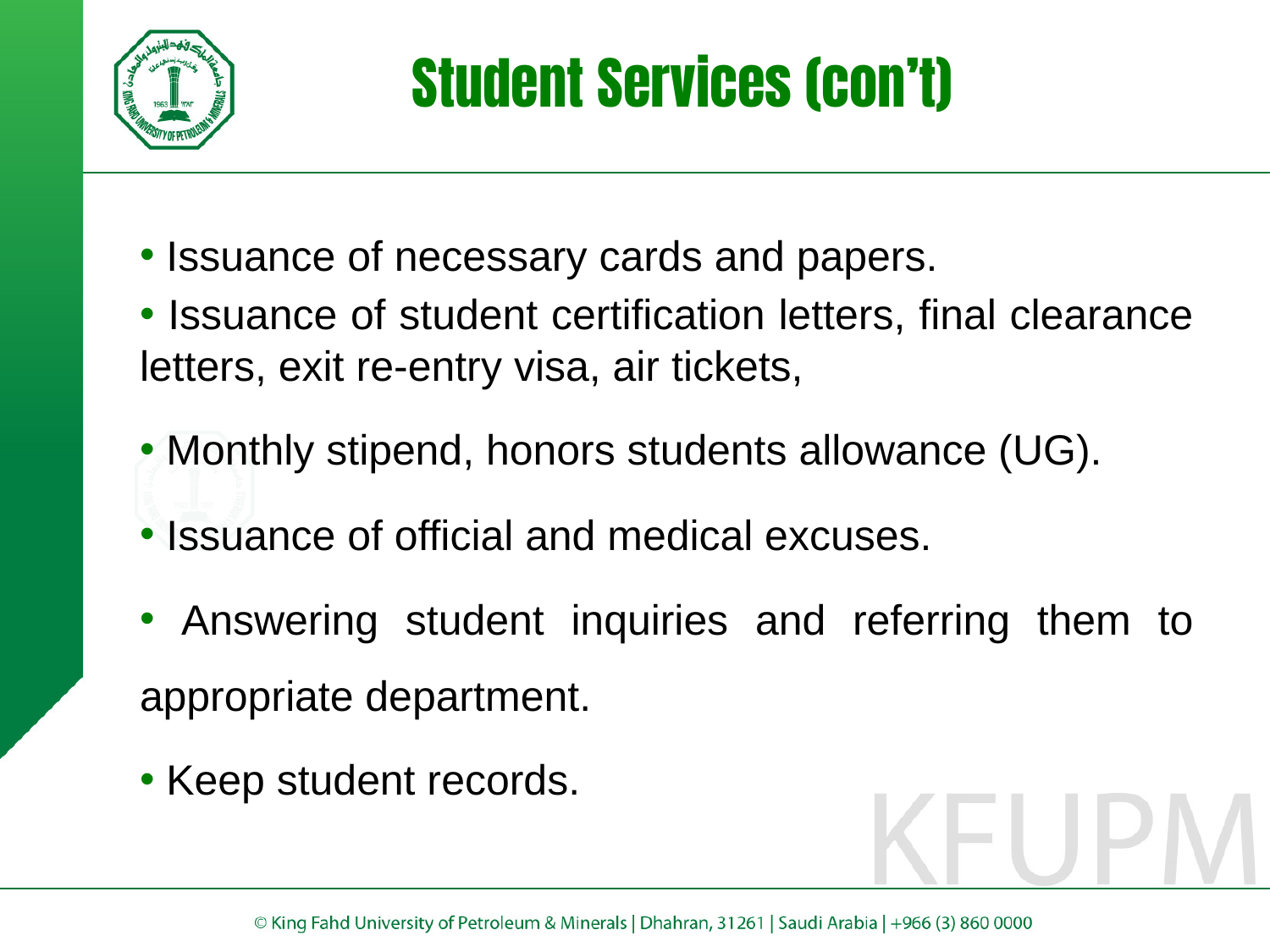

# Student Services (con’t)
 Issuance of necessary cards and papers.
 Issuance of student certification letters, final clearance letters, exit re-entry visa, air tickets,
 Monthly stipend, honors students allowance (UG).
 Issuance of official and medical excuses.
 Answering student inquiries and referring them to appropriate department.
 Keep student records.